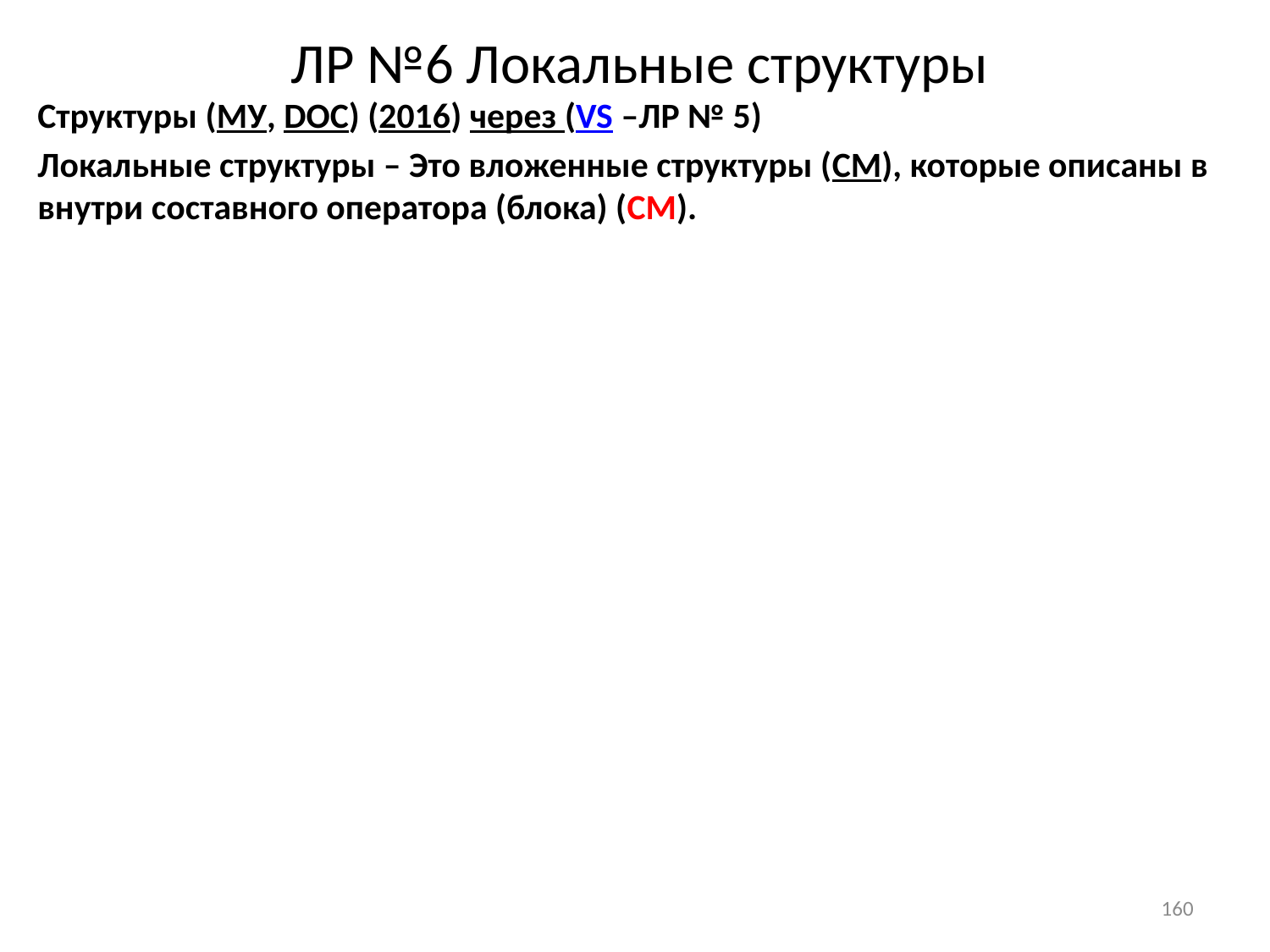

# ЛР №6 Локальные структуры
Структуры (МУ, DOC) (2016) через (VS –ЛР № 5)
Локальные структуры – Это вложенные структуры (СМ), которые описаны в внутри составного оператора (блока) (СМ).

160